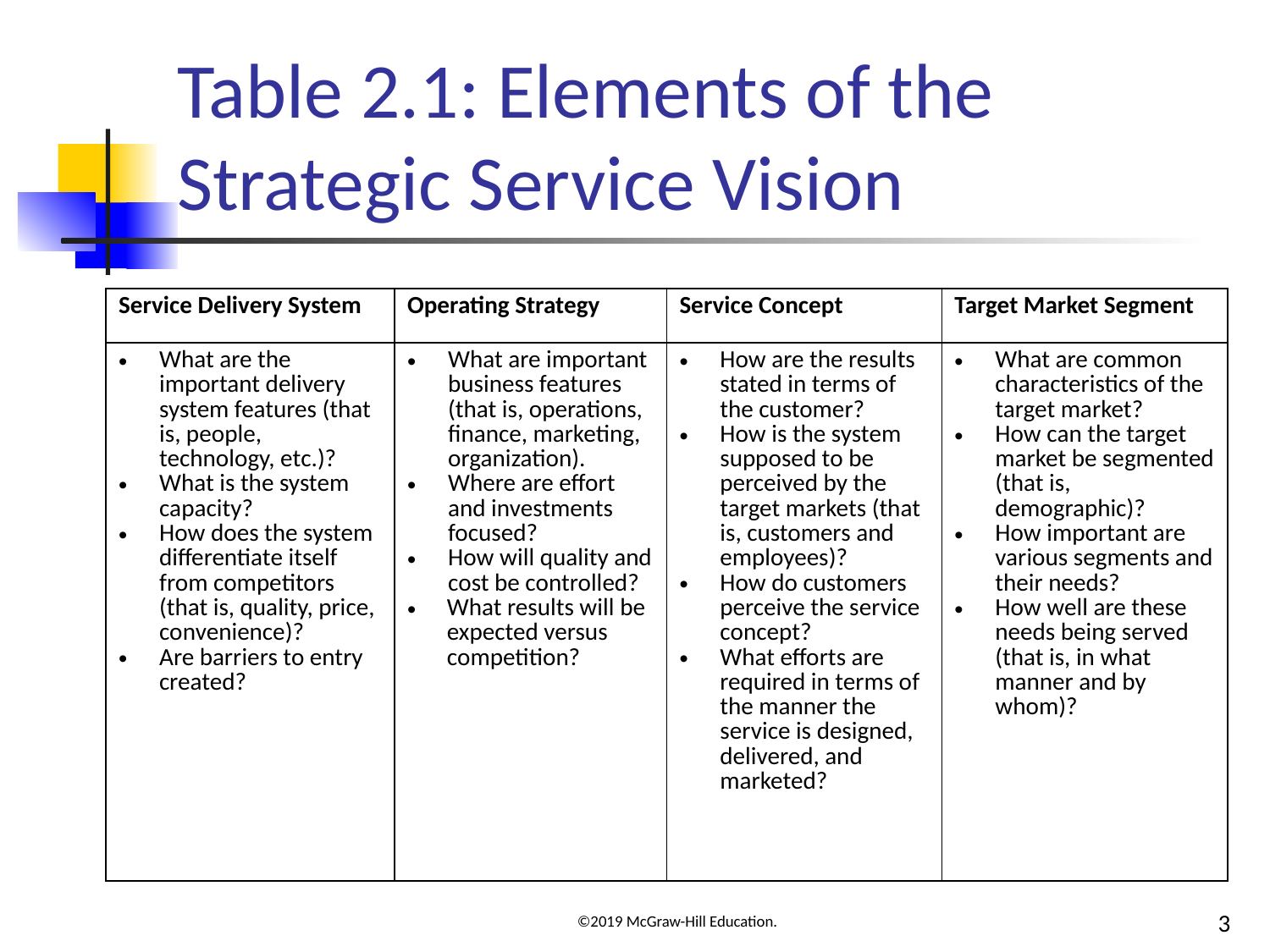

# Table 2.1: Elements of the Strategic Service Vision
| Service Delivery System | Operating Strategy | Service Concept | Target Market Segment |
| --- | --- | --- | --- |
| What are the important delivery system features (that is, people, technology, etc.)? What is the system capacity? How does the system differentiate itself from competitors (that is, quality, price, convenience)? Are barriers to entry created? | What are important business features (that is, operations, finance, marketing, organization). Where are effort and investments focused? How will quality and cost be controlled? What results will be expected versus competition? | How are the results stated in terms of the customer? How is the system supposed to be perceived by the target markets (that is, customers and employees)? How do customers perceive the service concept? What efforts are required in terms of the manner the service is designed, delivered, and marketed? | What are common characteristics of the target market? How can the target market be segmented (that is, demographic)? How important are various segments and their needs? How well are these needs being served (that is, in what manner and by whom)? |